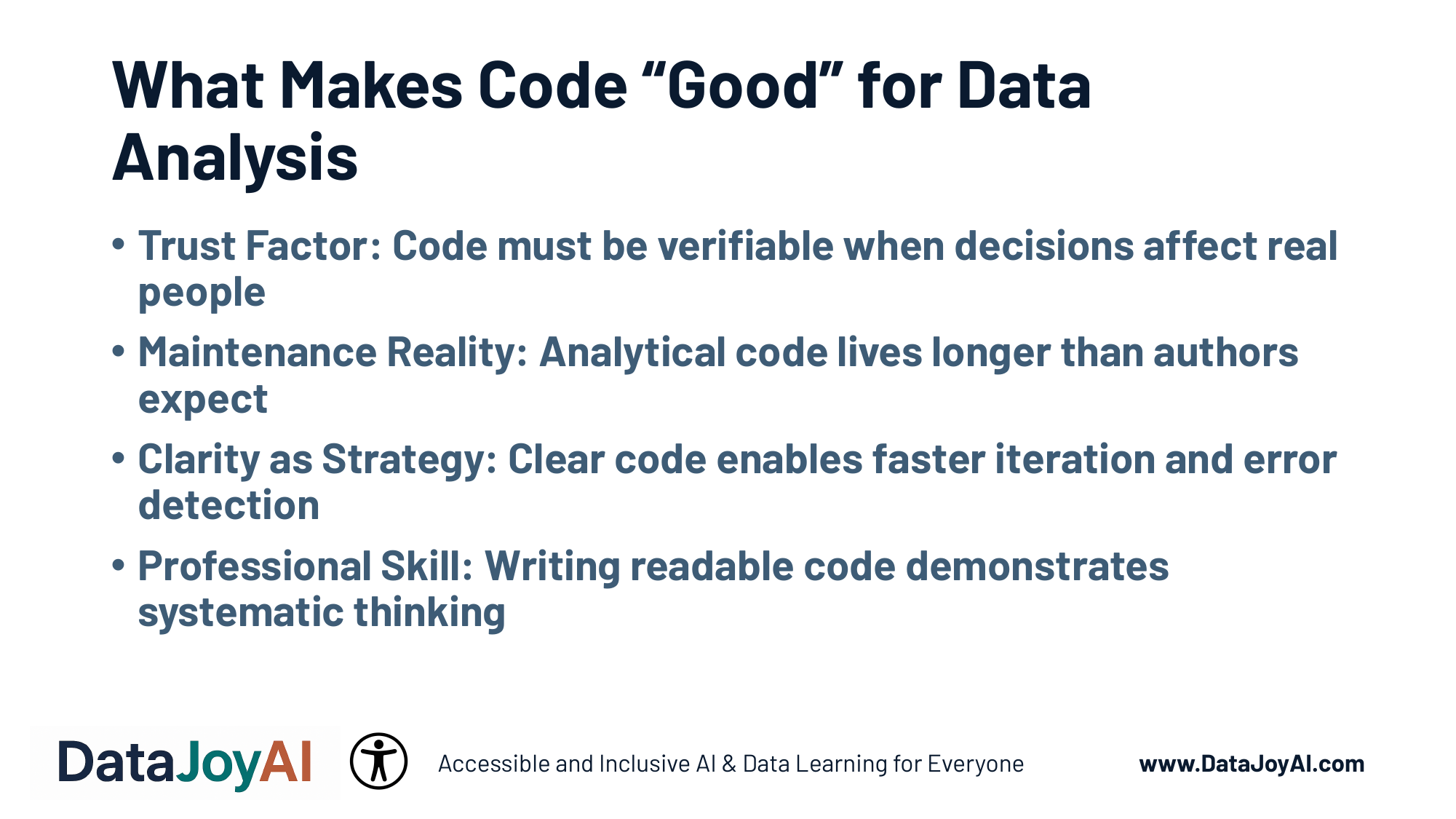

# What Makes Code “Good” for Data Analysis
Trust Factor: Code must be verifiable when decisions affect real people
Maintenance Reality: Analytical code lives longer than authors expect
Clarity as Strategy: Clear code enables faster iteration and error detection
Professional Skill: Writing readable code demonstrates systematic thinking